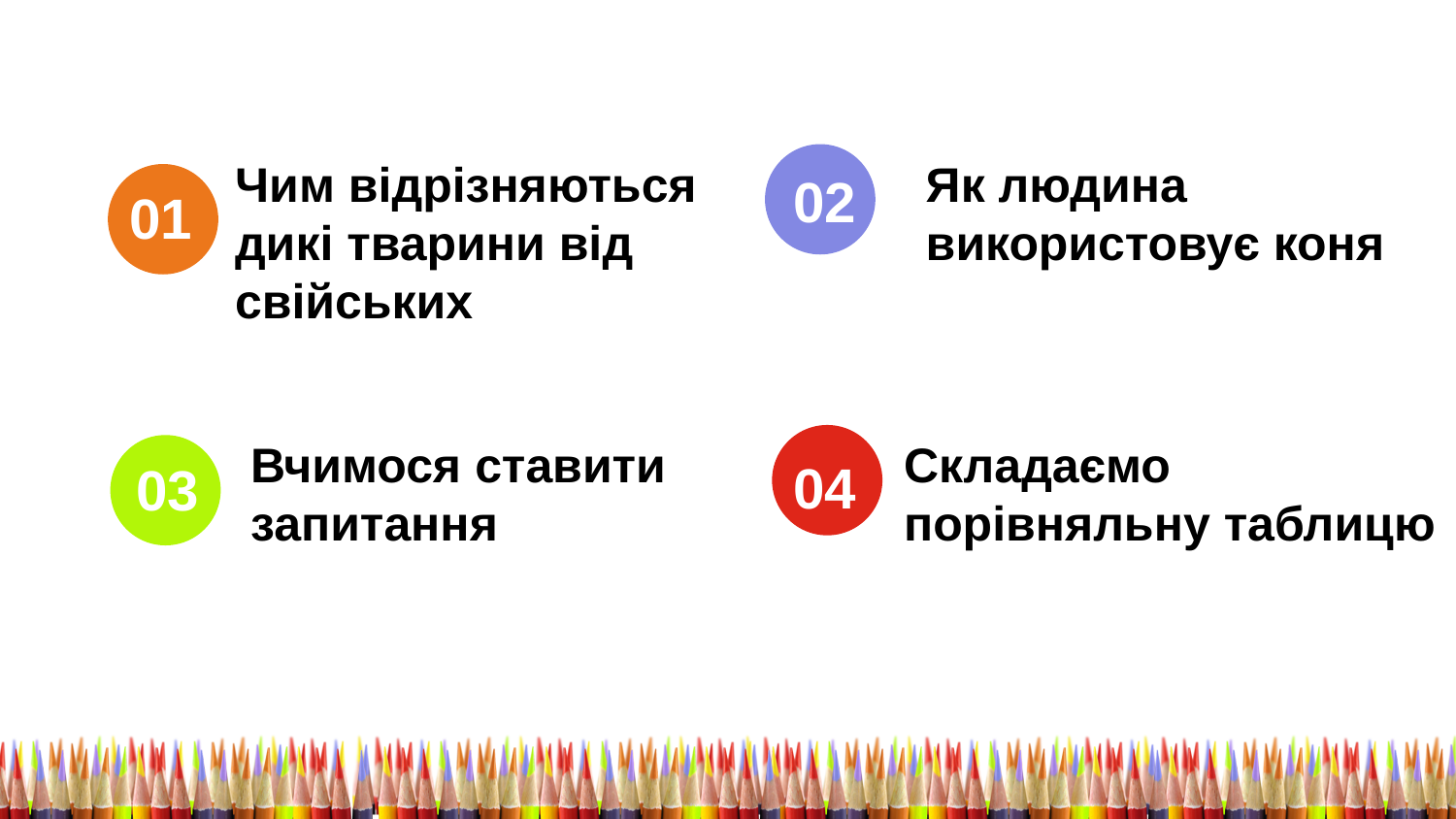

Чим відрізняються
дикі тварини від
свійських
Як людина
використовує коня

02
01

Вчимося ставити запитання
Складаємо
порівняльну таблицю

04
03